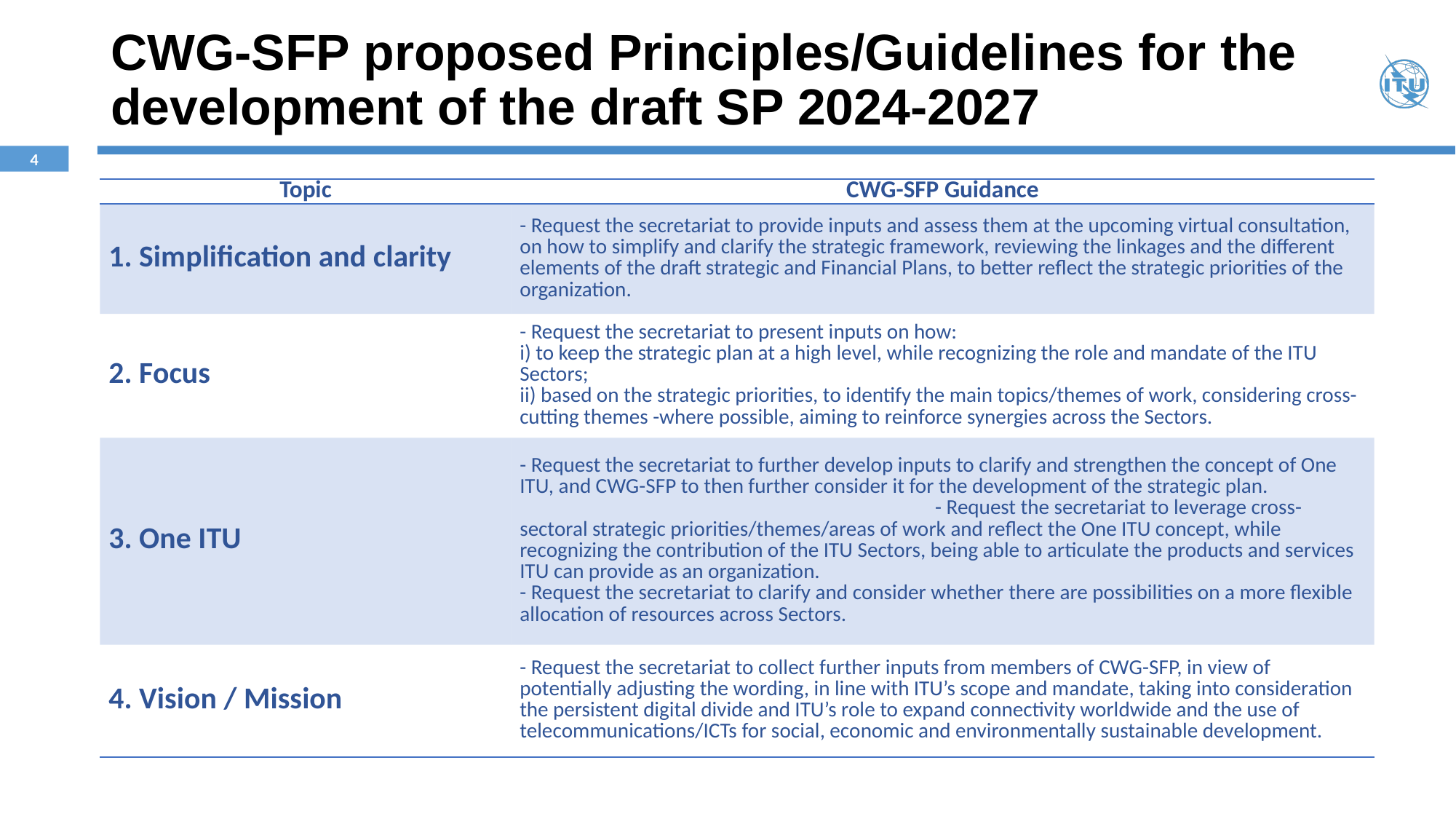

# CWG-SFP proposed Principles/Guidelines for the development of the draft SP 2024-2027
| Topic | CWG-SFP Guidance |
| --- | --- |
| 1. Simplification and clarity | - Request the secretariat to provide inputs and assess them at the upcoming virtual consultation, on how to simplify and clarify the strategic framework, reviewing the linkages and the different elements of the draft strategic and Financial Plans, to better reflect the strategic priorities of the organization. |
| 2. Focus | - Request the secretariat to present inputs on how: i) to keep the strategic plan at a high level, while recognizing the role and mandate of the ITU Sectors; ii) based on the strategic priorities, to identify the main topics/themes of work, considering cross-cutting themes -where possible, aiming to reinforce synergies across the Sectors. |
| 3. One ITU | - Request the secretariat to further develop inputs to clarify and strengthen the concept of One ITU, and CWG-SFP to then further consider it for the development of the strategic plan. - Request the secretariat to leverage cross-sectoral strategic priorities/themes/areas of work and reflect the One ITU concept, while recognizing the contribution of the ITU Sectors, being able to articulate the products and services ITU can provide as an organization. - Request the secretariat to clarify and consider whether there are possibilities on a more flexible allocation of resources across Sectors. |
| 4. Vision / Mission | - Request the secretariat to collect further inputs from members of CWG-SFP, in view of potentially adjusting the wording, in line with ITU’s scope and mandate, taking into consideration the persistent digital divide and ITU’s role to expand connectivity worldwide and the use of telecommunications/ICTs for social, economic and environmentally sustainable development. |